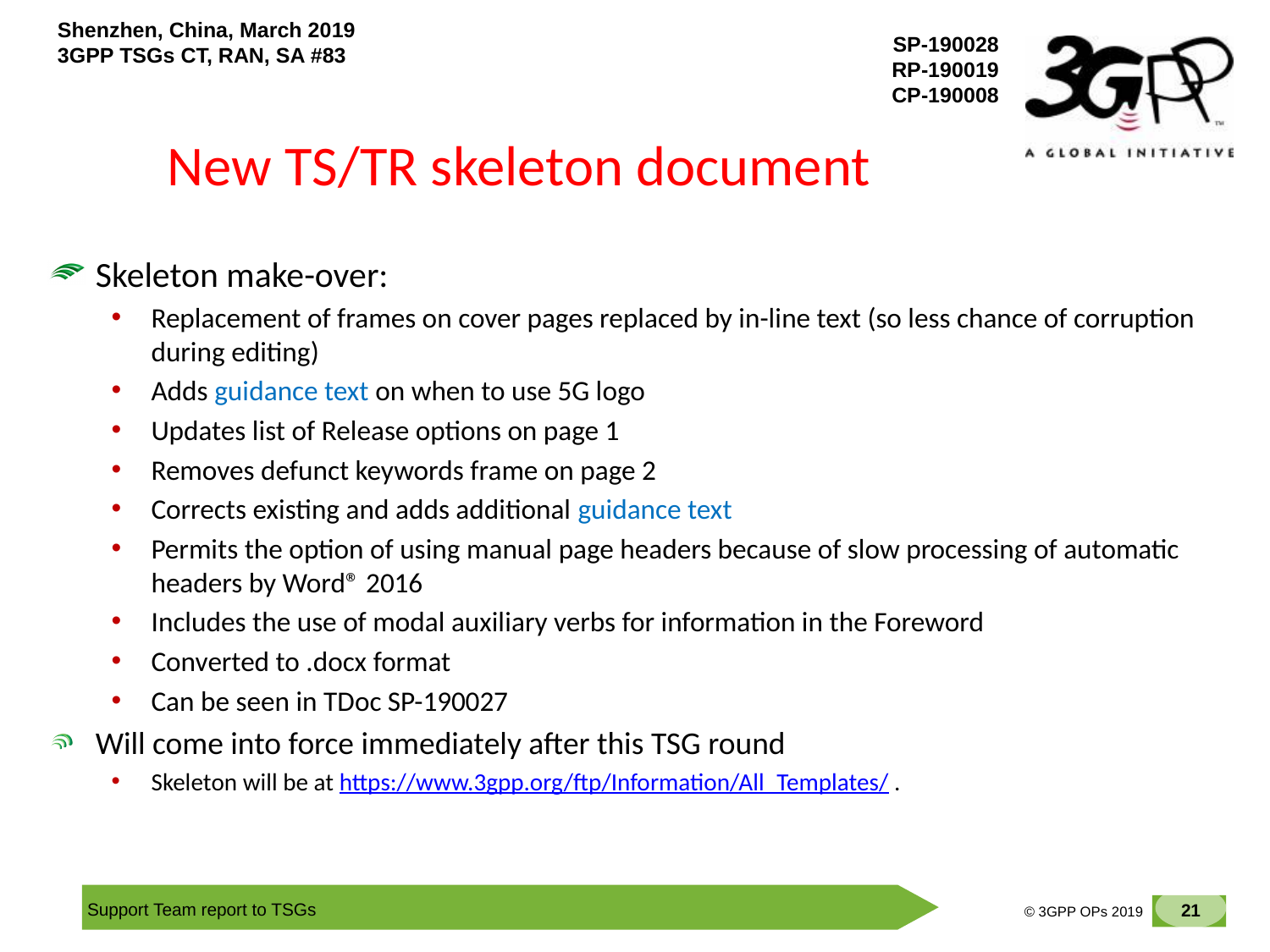

# New TS/TR skeleton document
Skeleton make-over:
Replacement of frames on cover pages replaced by in-line text (so less chance of corruption during editing)
Adds guidance text on when to use 5G logo
Updates list of Release options on page 1
Removes defunct keywords frame on page 2
Corrects existing and adds additional guidance text
Permits the option of using manual page headers because of slow processing of automatic headers by Word® 2016
Includes the use of modal auxiliary verbs for information in the Foreword
Converted to .docx format
Can be seen in TDoc SP-190027
Will come into force immediately after this TSG round
Skeleton will be at https://www.3gpp.org/ftp/Information/All_Templates/ .

21